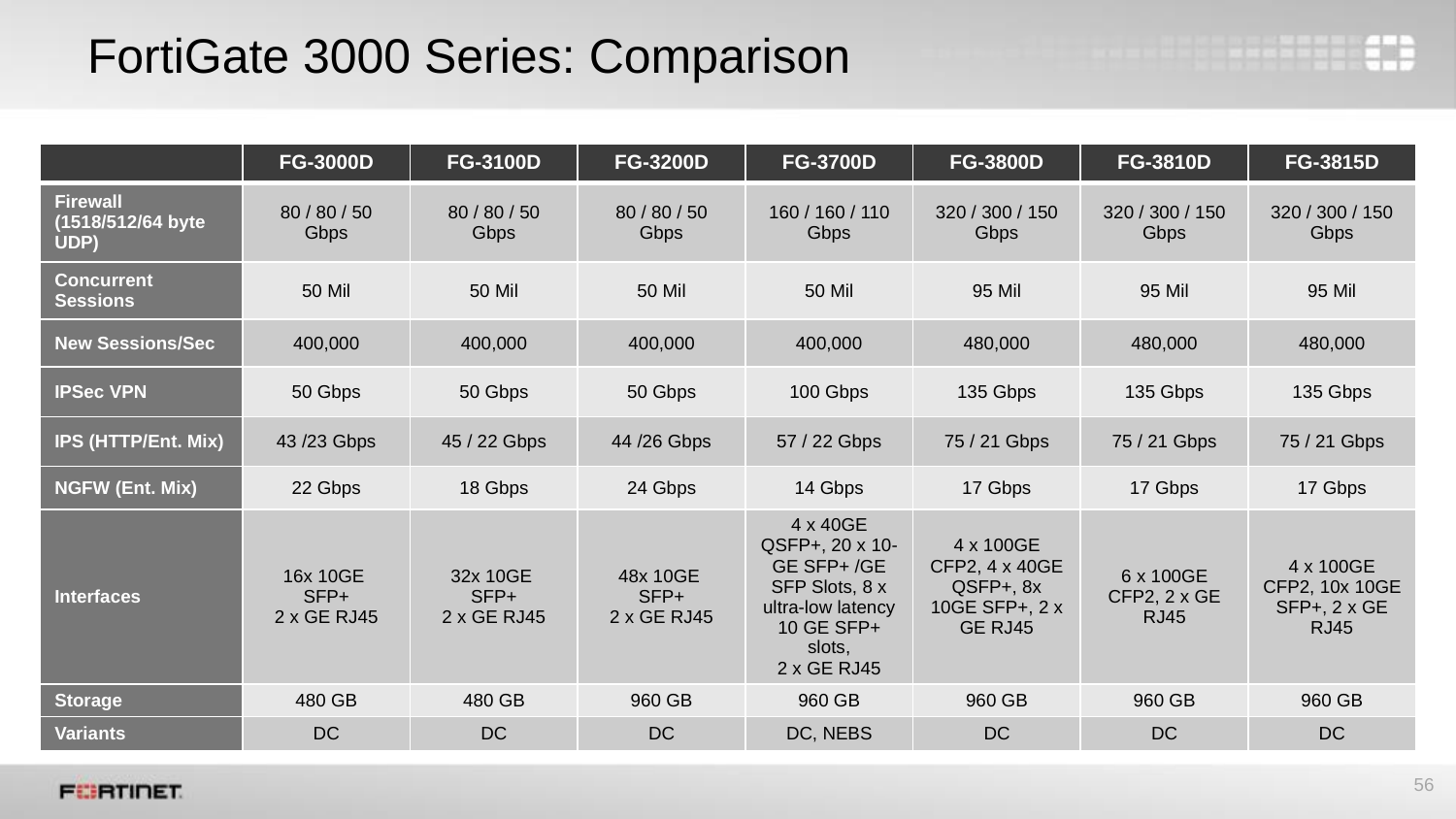

# FortiGate 3000 Series: Comparison
|  | FG-3000D | FG-3100D | FG-3200D | FG-3700D | FG-3800D | FG-3810D | FG-3815D |
| --- | --- | --- | --- | --- | --- | --- | --- |
| Firewall (1518/512/64 byte UDP) | 80 / 80 / 50 Gbps | 80 / 80 / 50 Gbps | 80 / 80 / 50 Gbps | 160 / 160 / 110 Gbps | 320 / 300 / 150 Gbps | 320 / 300 / 150 Gbps | 320 / 300 / 150 Gbps |
| Concurrent Sessions | 50 Mil | 50 Mil | 50 Mil | 50 Mil | 95 Mil | 95 Mil | 95 Mil |
| New Sessions/Sec | 400,000 | 400,000 | 400,000 | 400,000 | 480,000 | 480,000 | 480,000 |
| IPSec VPN | 50 Gbps | 50 Gbps | 50 Gbps | 100 Gbps | 135 Gbps | 135 Gbps | 135 Gbps |
| IPS (HTTP/Ent. Mix) | 43 /23 Gbps | 45 / 22 Gbps | 44 /26 Gbps | 57 / 22 Gbps | 75 / 21 Gbps | 75 / 21 Gbps | 75 / 21 Gbps |
| NGFW (Ent. Mix) | 22 Gbps | 18 Gbps | 24 Gbps | 14 Gbps | 17 Gbps | 17 Gbps | 17 Gbps |
| Interfaces | 16x 10GE SFP+ 2 x GE RJ45 | 32x 10GE SFP+ 2 x GE RJ45 | 48x 10GE SFP+ 2 x GE RJ45 | 4 x 40GE QSFP+, 20 x 10-GE SFP+ /GE SFP Slots, 8 x ultra-low latency 10 GE SFP+ slots, 2 x GE RJ45 | 4 x 100GE CFP2, 4 x 40GE QSFP+, 8x 10GE SFP+, 2 x GE RJ45 | 6 x 100GE CFP2, 2 x GE RJ45 | 4 x 100GE CFP2, 10x 10GE SFP+, 2 x GE RJ45 |
| Storage | 480 GB | 480 GB | 960 GB | 960 GB | 960 GB | 960 GB | 960 GB |
| Variants | DC | DC | DC | DC, NEBS | DC | DC | DC |